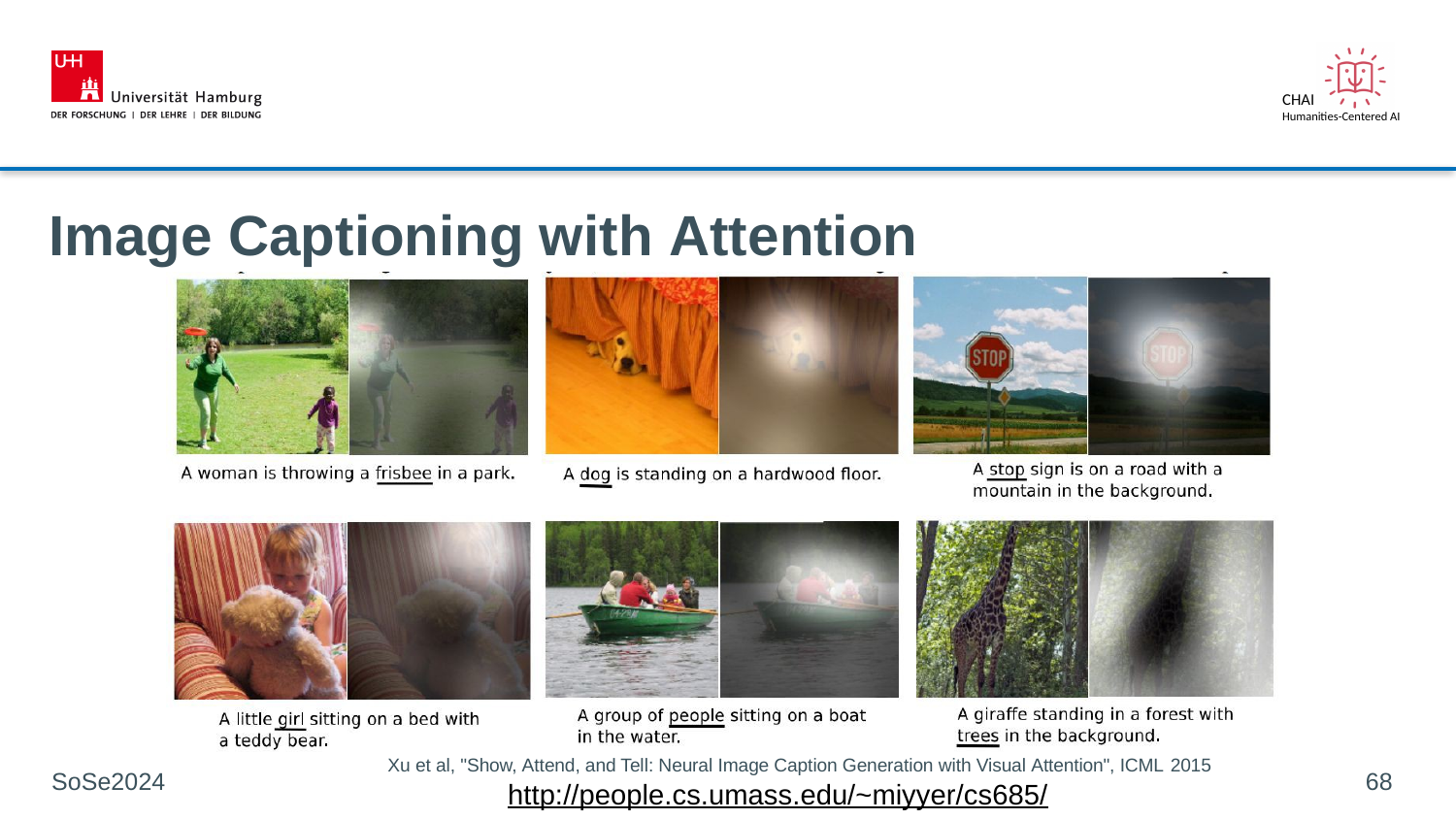

# Image Captioning with Attention

Xu et al, "Show, Attend, and Tell: Neural Image Caption Generation with Visual Attention", ICML 2015
SoSe2024
68
http://people.cs.umass.edu/~miyyer/cs685/